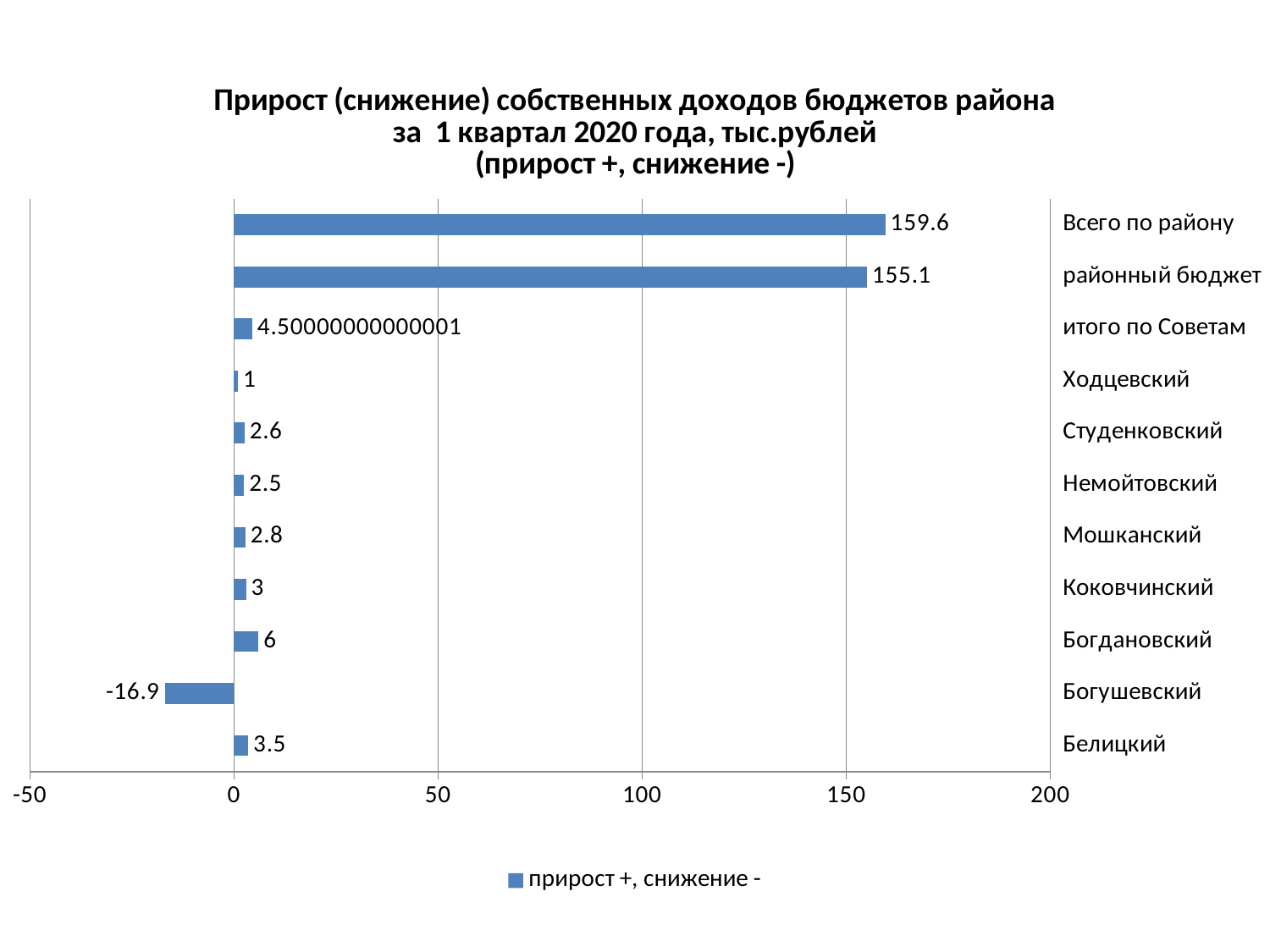

### Chart: Прирост (снижение) собственных доходов бюджетов района
 за  1 квартал 2020 года, тыс.рублей
(прирост +, снижение -)

| Category | прирост +, снижение - |
|---|---|
| Белицкий | 3.5 |
| Богушевский | -16.9 |
| Богдановский | 5.999999999999998 |
| Коковчинский  | 3.0 |
| Мошканский | 2.8000000000000007 |
| Немойтовский | 2.5 |
| Студенковский | 2.5999999999999996 |
| Ходцевский | 1.0 |
| итого по Советам | 4.500000000000014 |
| районный бюджет | 155.0999999999999 |
| Всего по району | 159.5999999999999 |